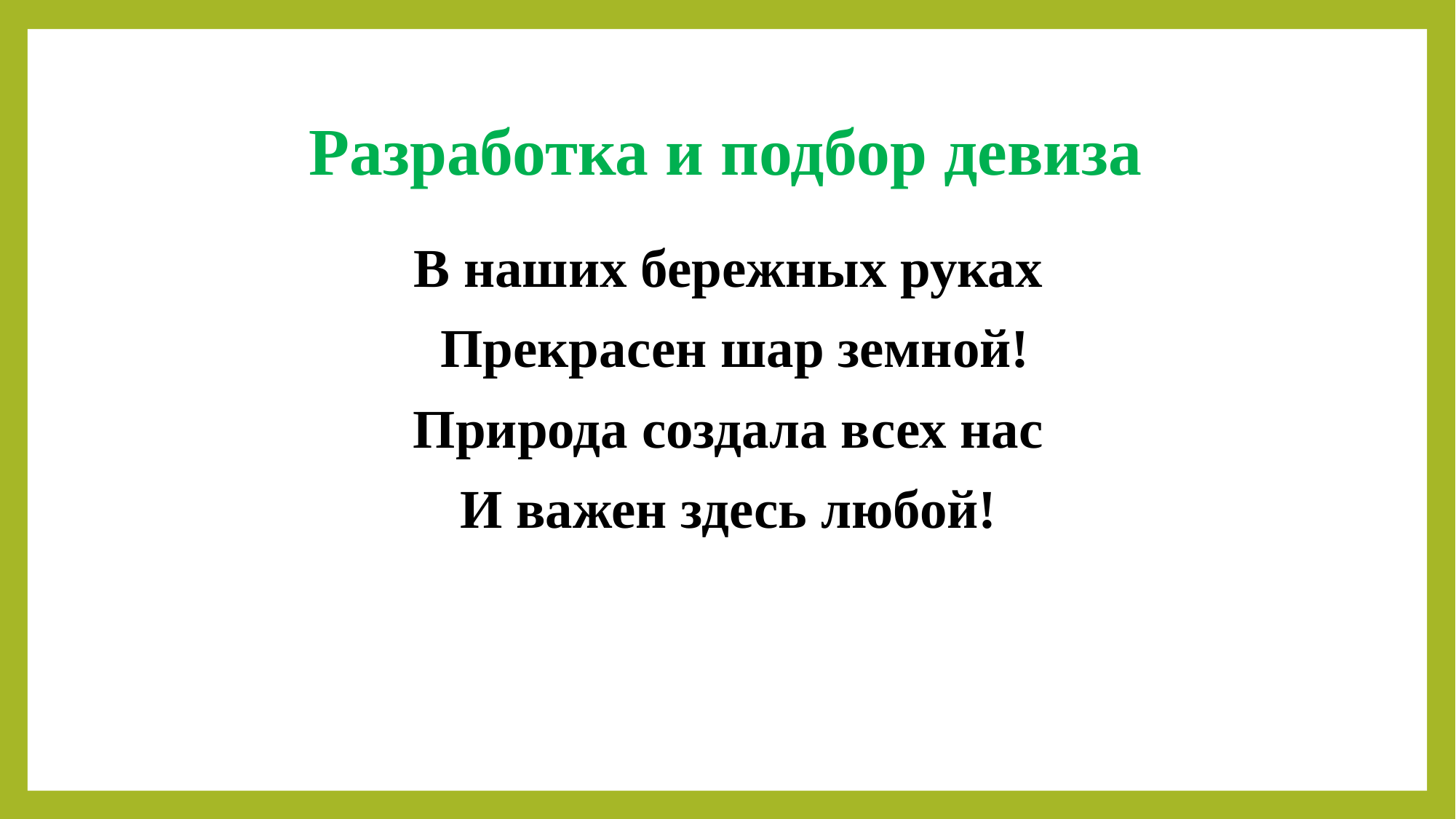

# Разработка и подбор девиза
В наших бережных руках
 Прекрасен шар земной!
Природа создала всех нас
И важен здесь любой!